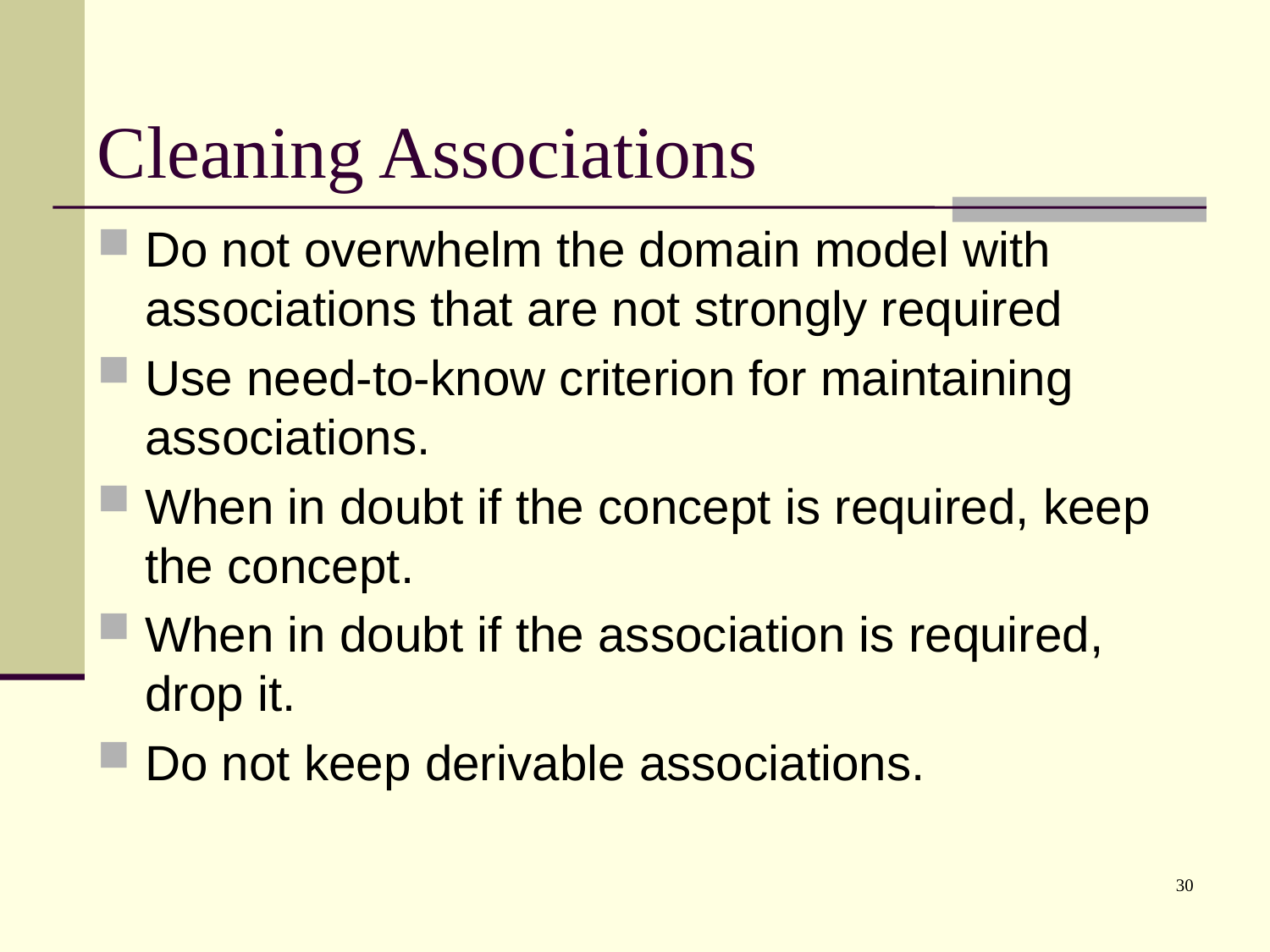

# Cleaning Associations
Do not overwhelm the domain model with associations that are not strongly required
Use need-to-know criterion for maintaining associations.
When in doubt if the concept is required, keep the concept.
When in doubt if the association is required, drop it.
Do not keep derivable associations.

30